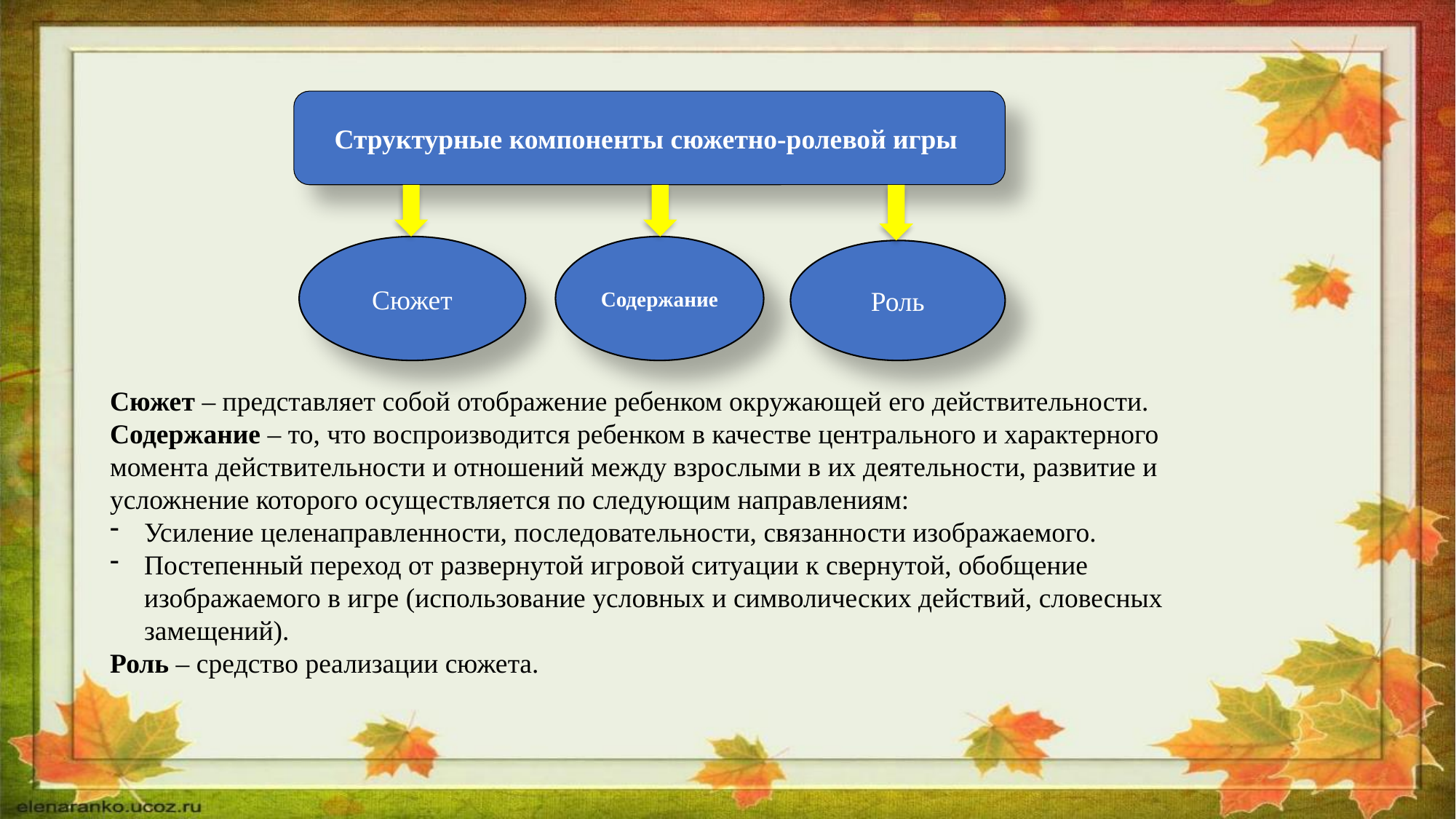

Структурные компоненты сюжетно-ролевой игры

Сюжет
Содержание
Роль
Сюжет – представляет собой отображение ребенком окружающей его действительности.
Содержание – то, что воспроизводится ребенком в качестве центрального и характерного момента действительности и отношений между взрослыми в их деятельности, развитие и усложнение которого осуществляется по следующим направлениям:
Усиление целенаправленности, последовательности, связанности изображаемого.
Постепенный переход от развернутой игровой ситуации к свернутой, обобщение изображаемого в игре (использование условных и символических действий, словесных замещений).
Роль – средство реализации сюжета.